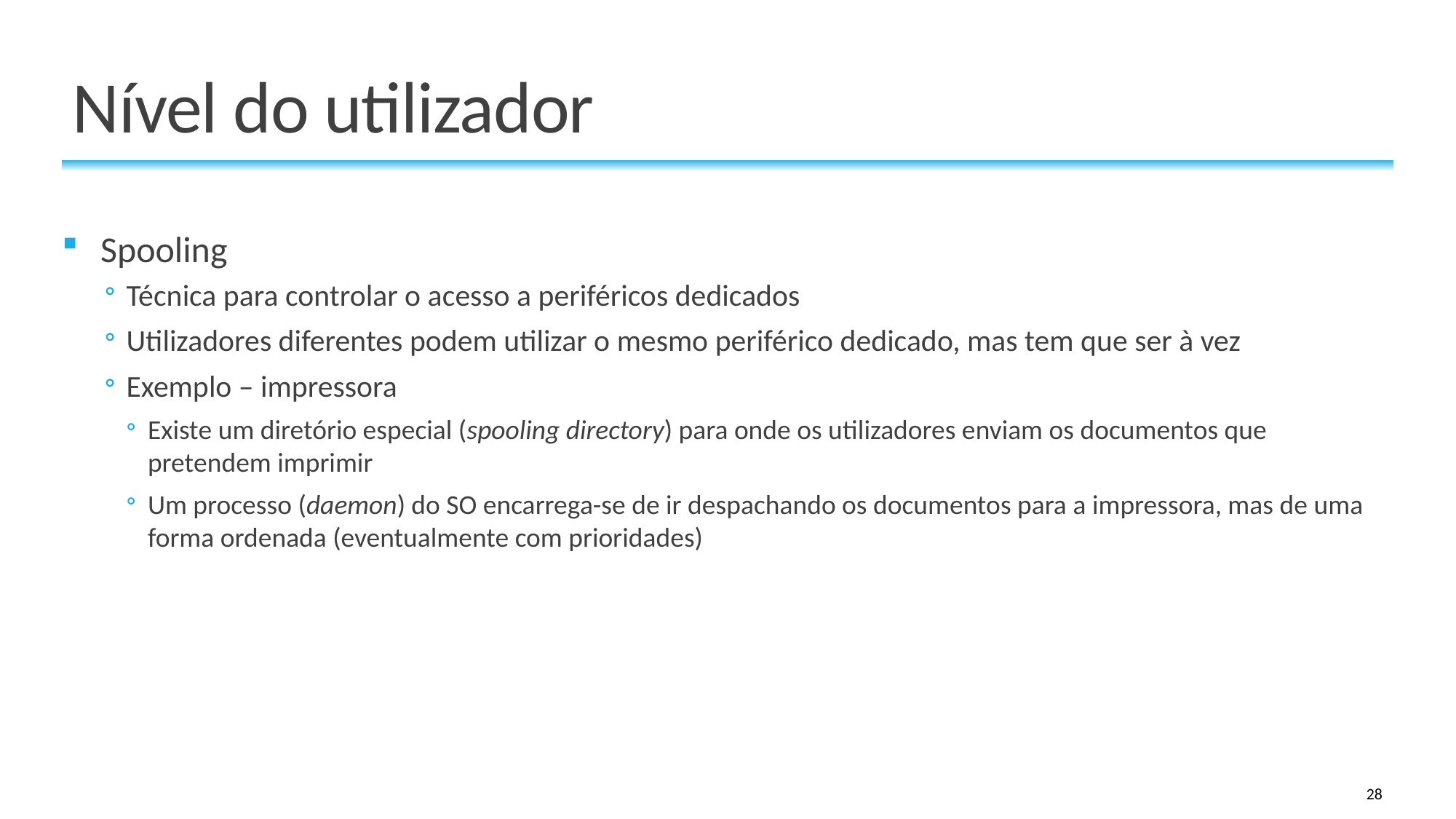

# Nível do utilizador
Spooling
Técnica para controlar o acesso a periféricos dedicados
Utilizadores diferentes podem utilizar o mesmo periférico dedicado, mas tem que ser à vez
Exemplo – impressora
Existe um diretório especial (spooling directory) para onde os utilizadores enviam os documentos que pretendem imprimir
Um processo (daemon) do SO encarrega-se de ir despachando os documentos para a impressora, mas de uma forma ordenada (eventualmente com prioridades)
28